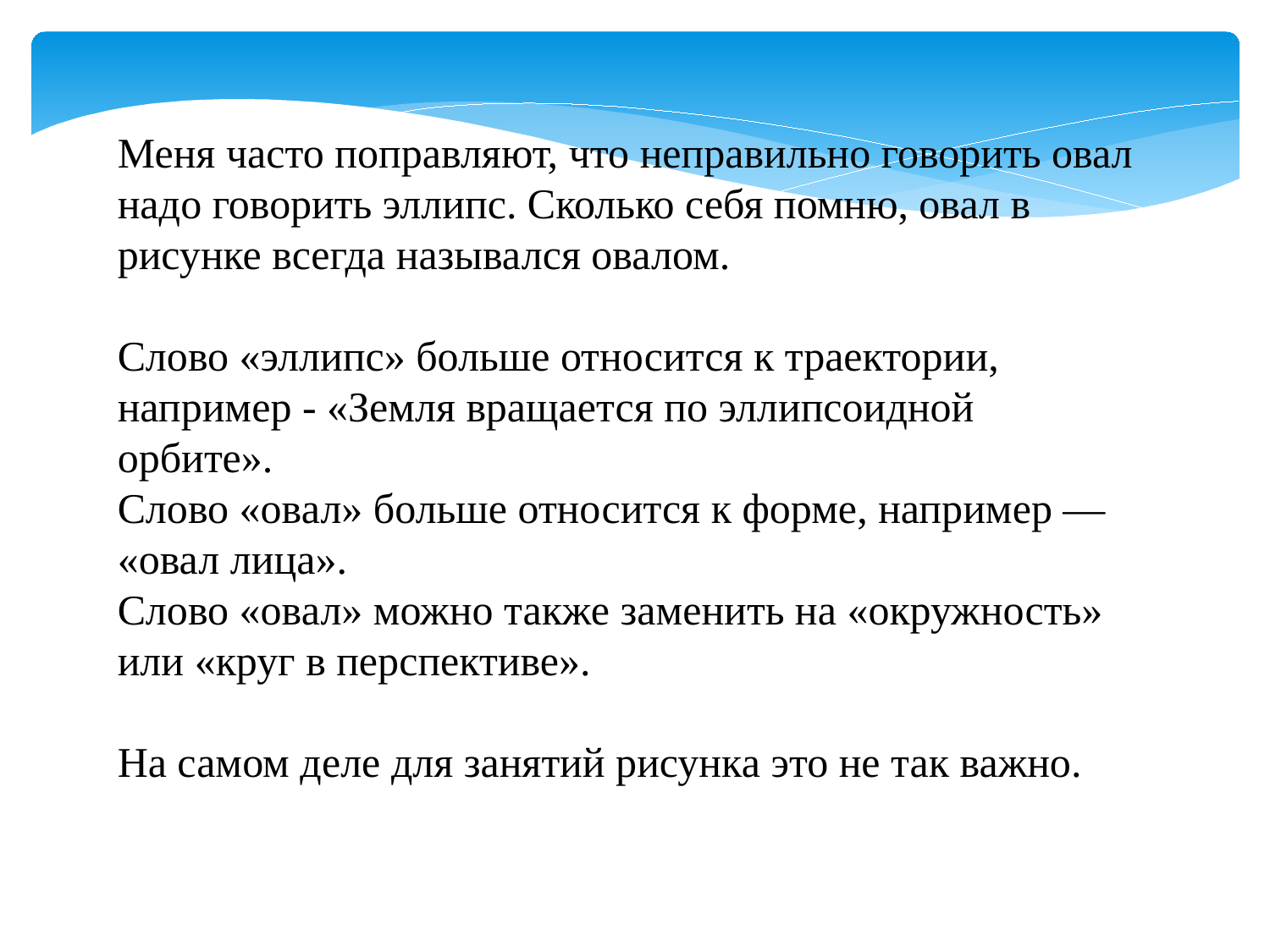

Меня часто поправляют, что неправильно говорить овал надо говорить эллипс. Сколько себя помню, овал в рисунке всегда назывался овалом.

Слово «эллипс» больше относится к траектории, например - «Земля вращается по эллипсоидной орбите».
Слово «овал» больше относится к форме, например — «овал лица».
Слово «овал» можно также заменить на «окружность» или «круг в перспективе».

На самом деле для занятий рисунка это не так важно.